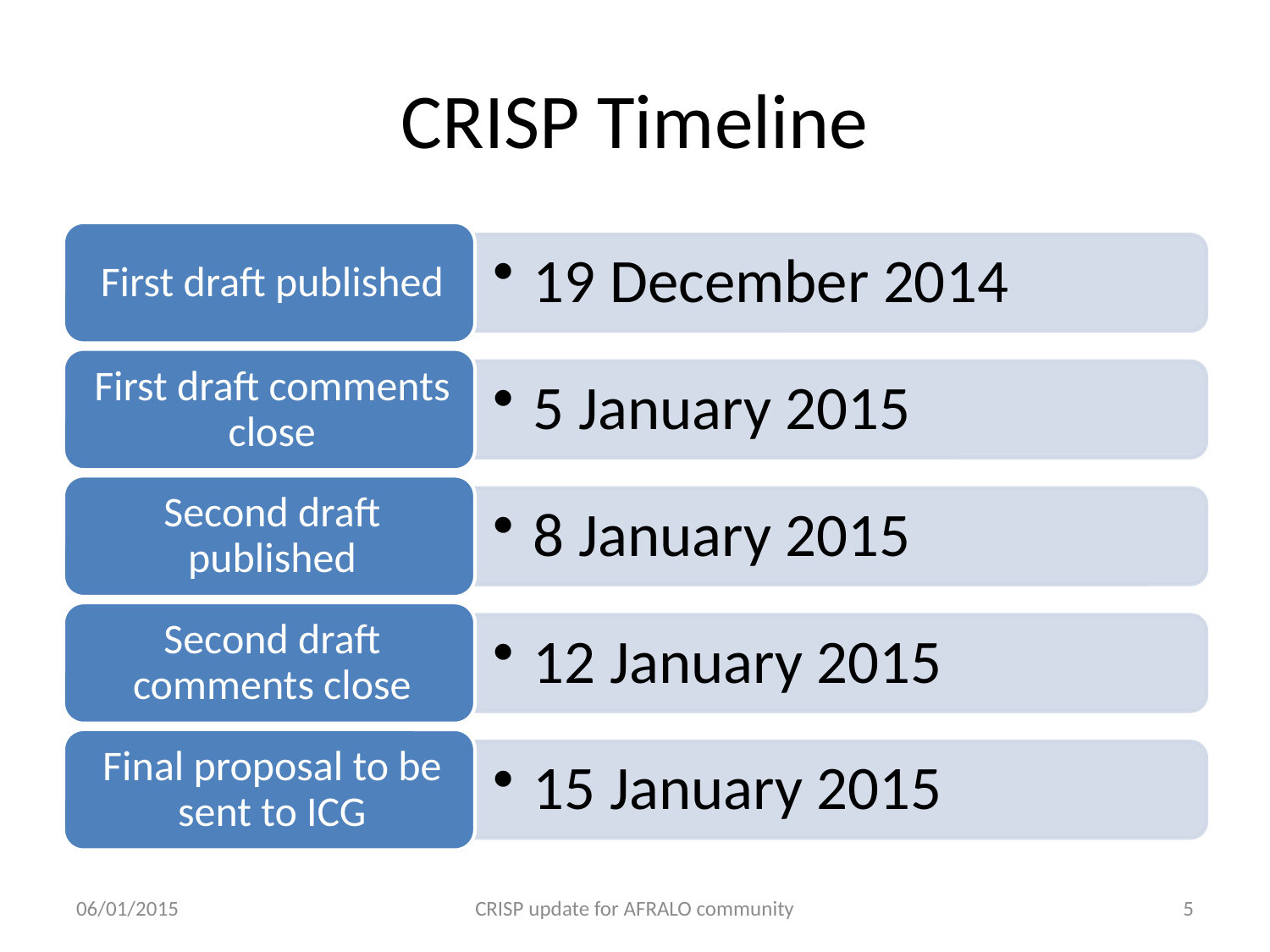

# CRISP Timeline
19 December 2014
First draft published
5 January 2015
First draft comments close
8 January 2015
Second draft published
12 January 2015
Second draft comments close
15 January 2015
Final proposal to be sent to ICG
06/01/2015
CRISP update for AFRALO community
5